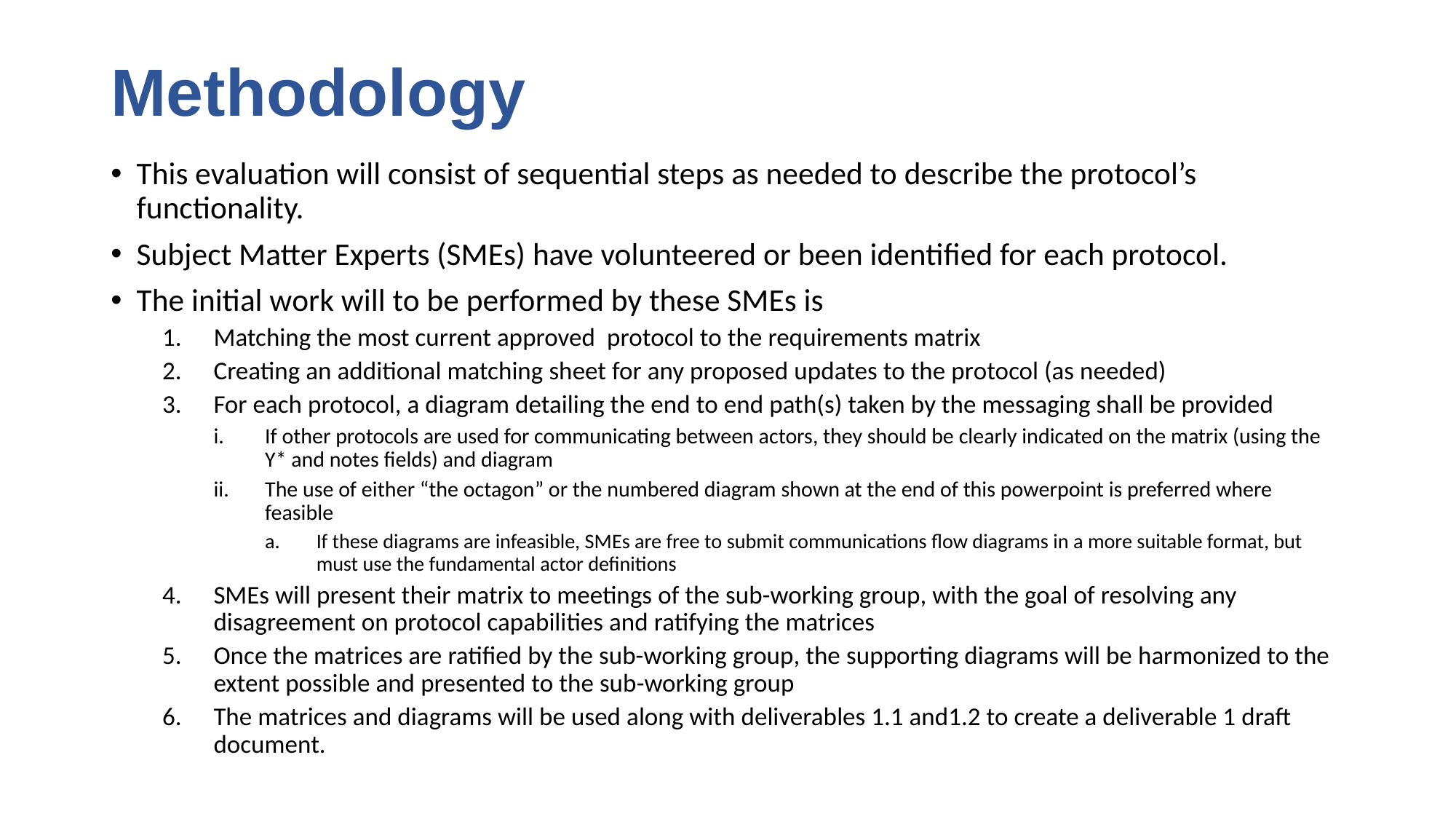

Methodology
This evaluation will consist of sequential steps as needed to describe the protocol’s functionality.
Subject Matter Experts (SMEs) have volunteered or been identified for each protocol.
The initial work will to be performed by these SMEs is
Matching the most current approved  protocol to the requirements matrix
Creating an additional matching sheet for any proposed updates to the protocol (as needed)
For each protocol, a diagram detailing the end to end path(s) taken by the messaging shall be provided
If other protocols are used for communicating between actors, they should be clearly indicated on the matrix (using the Y* and notes fields) and diagram
The use of either “the octagon” or the numbered diagram shown at the end of this powerpoint is preferred where feasible
If these diagrams are infeasible, SMEs are free to submit communications flow diagrams in a more suitable format, but must use the fundamental actor definitions
SMEs will present their matrix to meetings of the sub-working group, with the goal of resolving any disagreement on protocol capabilities and ratifying the matrices
Once the matrices are ratified by the sub-working group, the supporting diagrams will be harmonized to the extent possible and presented to the sub-working group
The matrices and diagrams will be used along with deliverables 1.1 and1.2 to create a deliverable 1 draft document.